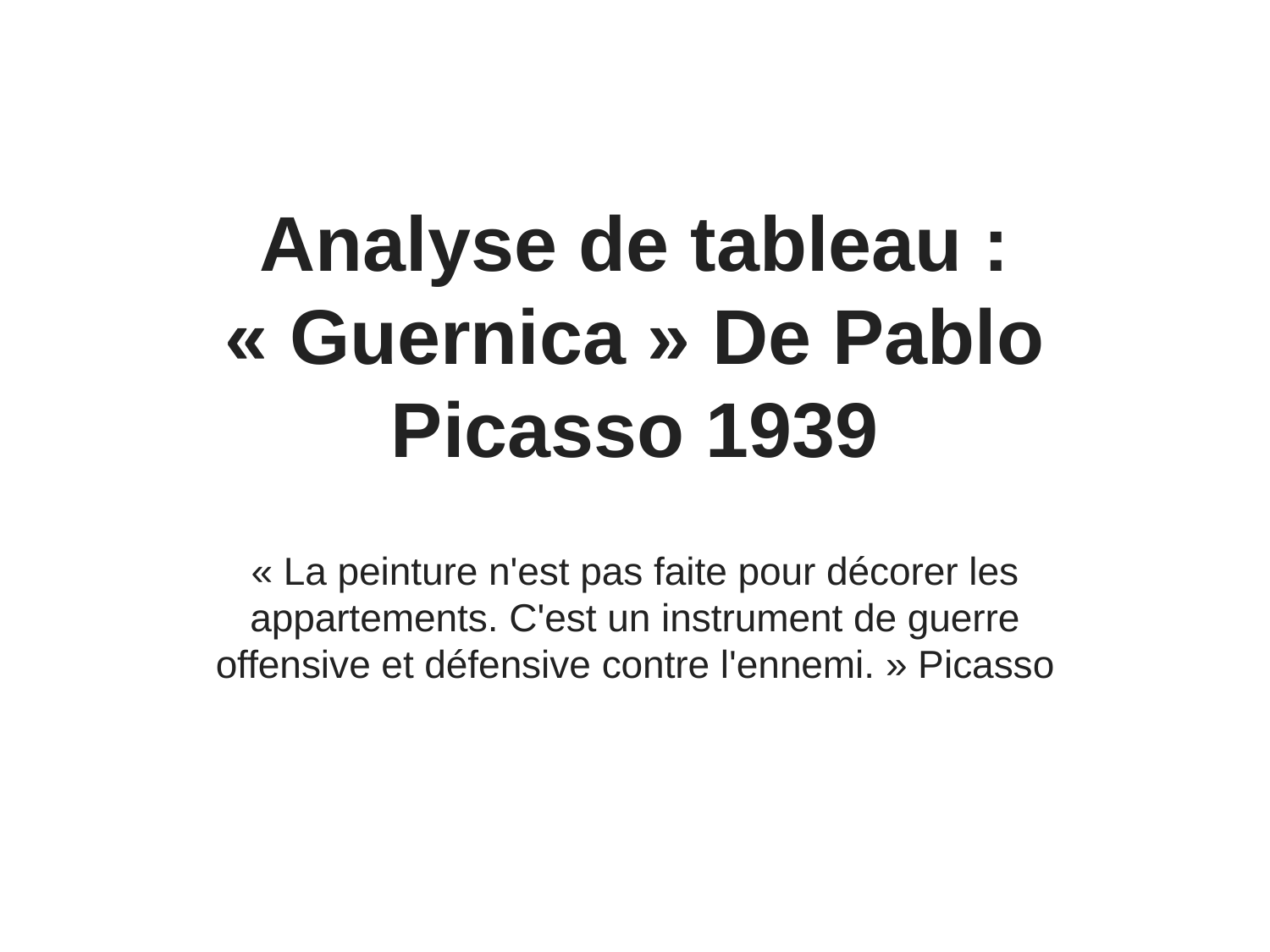

# Analyse de tableau : « Guernica » De Pablo Picasso 1939
« La peinture n'est pas faite pour décorer les appartements. C'est un instrument de guerre offensive et défensive contre l'ennemi. » Picasso